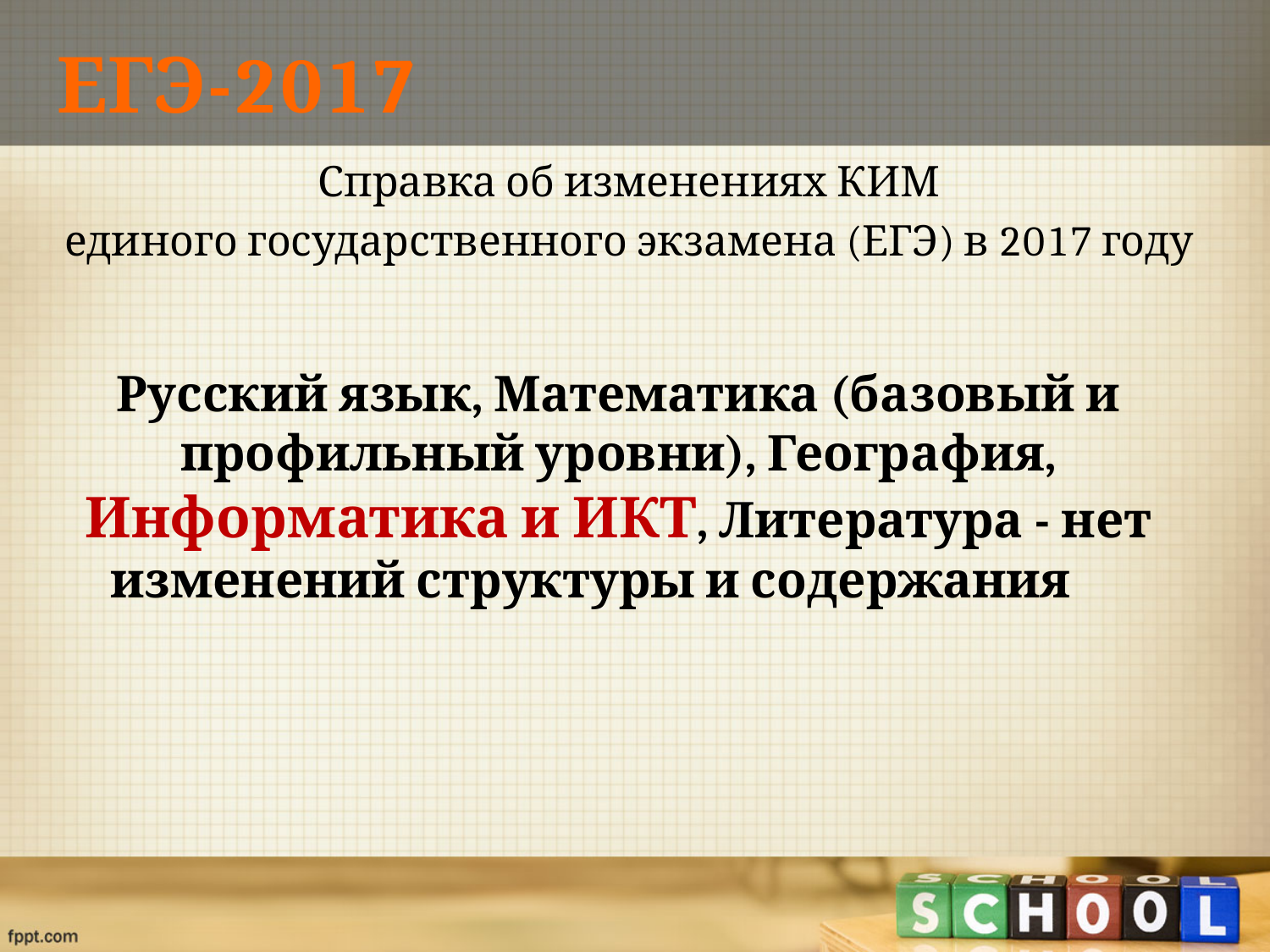

# ЕГЭ-2017
Справка об изменениях КИМ
единого государственного экзамена (ЕГЭ) в 2017 году

Русский язык, Математика (базовый и профильный уровни), География, Информатика и ИКТ, Литература - нет изменений структуры и содержания